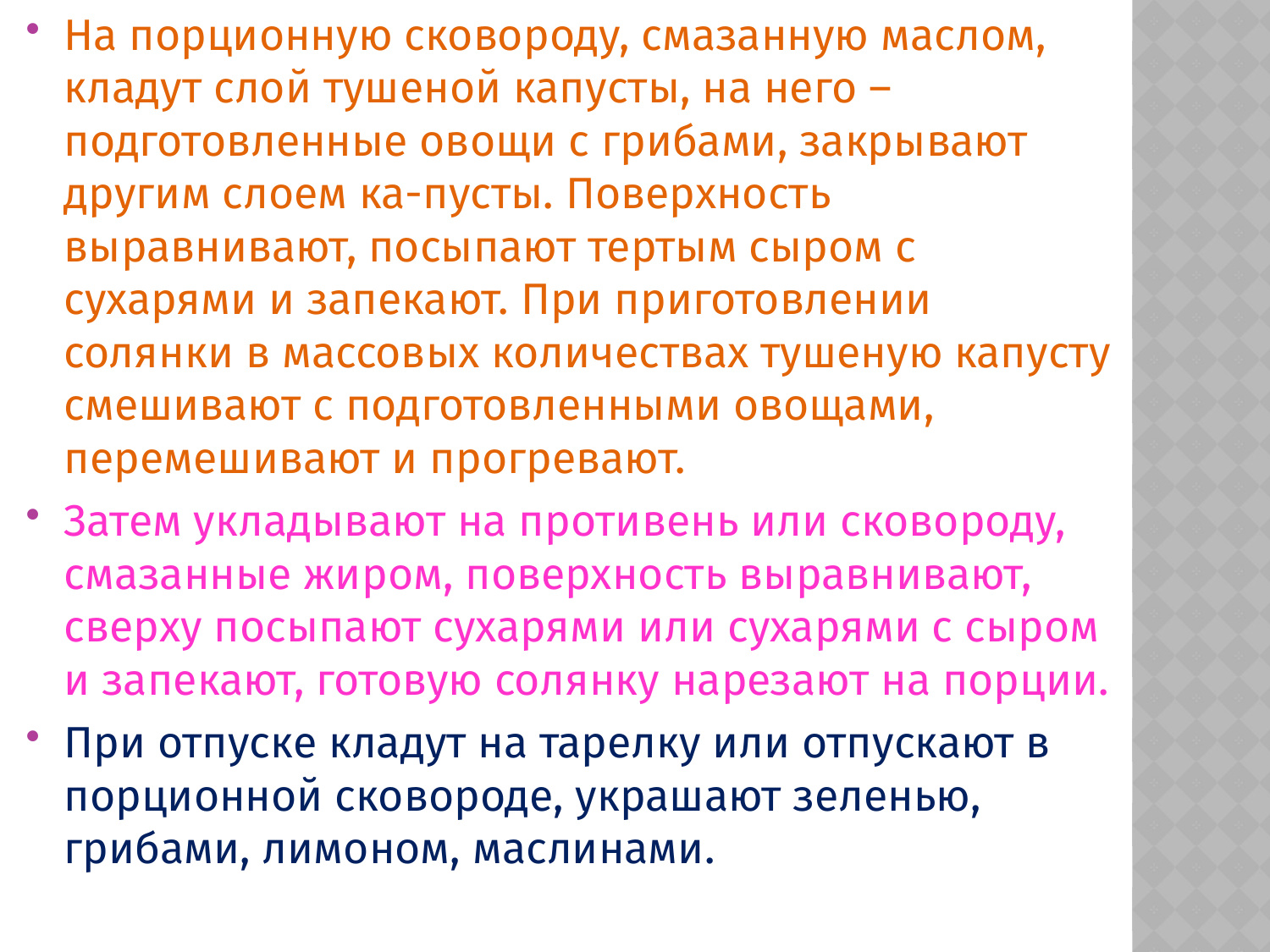

На порционную сковороду, смазанную маслом, кладут слой тушеной капусты, на него – подготовленные овощи с грибами, закрывают другим слоем ка-пусты. Поверхность выравнивают, посыпают тертым сыром с сухарями и запекают. При приготовлении солянки в массовых количествах тушеную капусту смешивают с подготовленными овощами, перемешивают и прогревают.
Затем укладывают на противень или сковороду, смазанные жиром, поверхность выравнивают, сверху посыпают сухарями или сухарями с сыром и запекают, готовую солянку нарезают на порции.
При отпуске кладут на тарелку или отпускают в порционной сковороде, украшают зеленью, грибами, лимоном, маслинами.